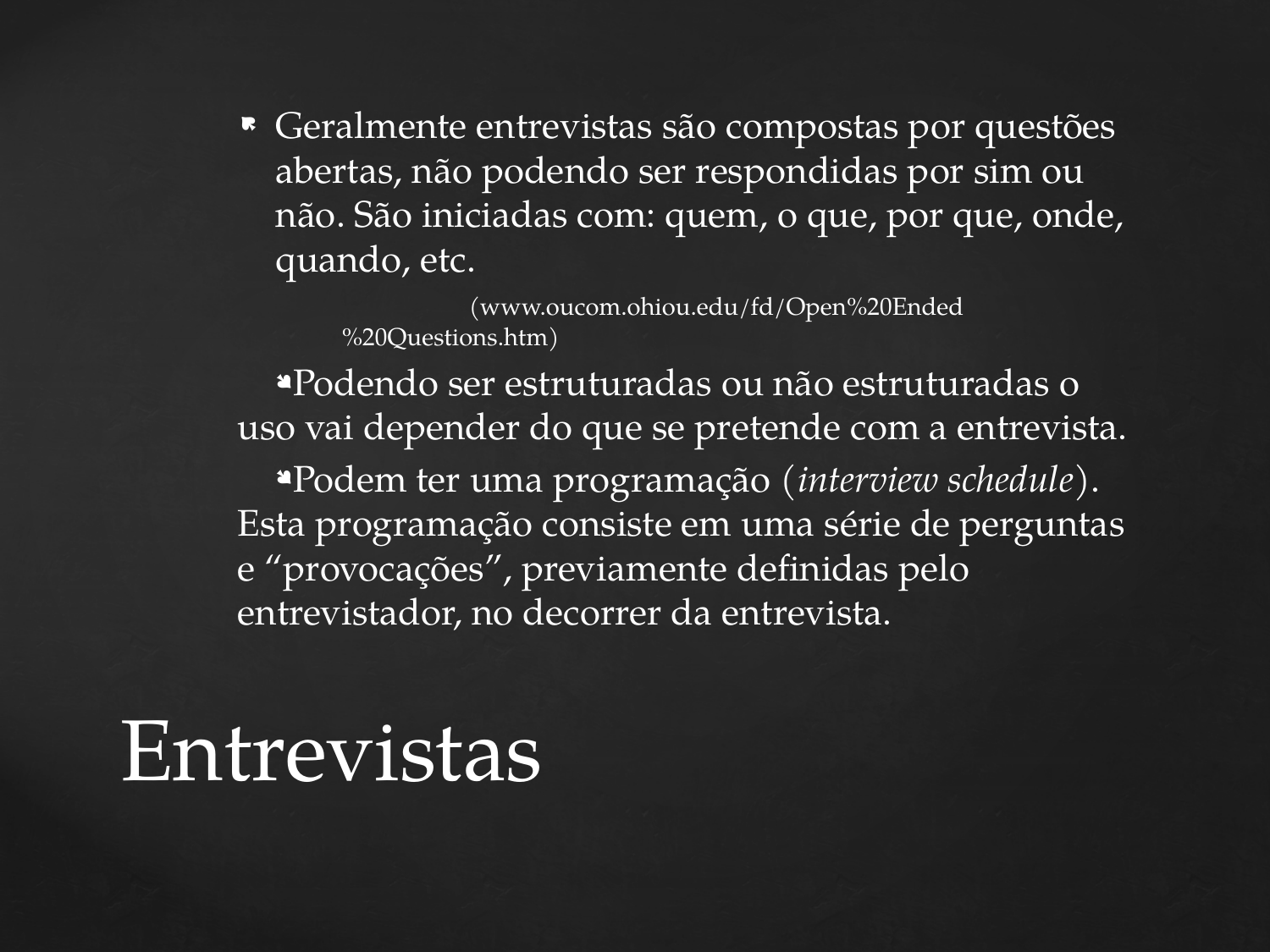

Geralmente entrevistas são compostas por questões abertas, não podendo ser respondidas por sim ou não. São iniciadas com: quem, o que, por que, onde, quando, etc.
	(www.oucom.ohiou.edu/fd/Open%20Ended%20Questions.htm)
Podendo ser estruturadas ou não estruturadas o uso vai depender do que se pretende com a entrevista.
Podem ter uma programação (interview schedule). Esta programação consiste em uma série de perguntas e “provocações”, previamente definidas pelo entrevistador, no decorrer da entrevista.

# Entrevistas